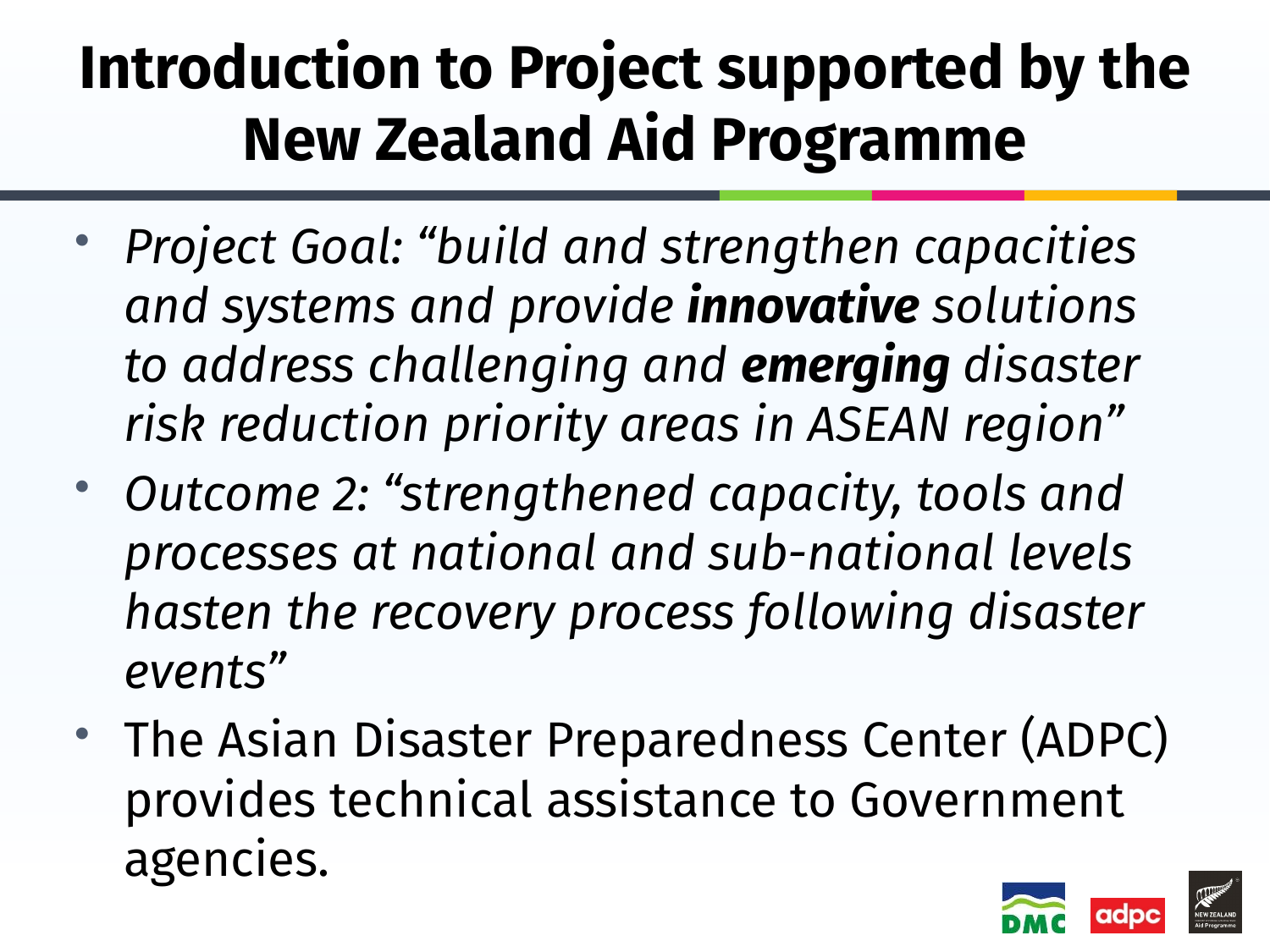

# Introduction to Project supported by the New Zealand Aid Programme
Project Goal: “build and strengthen capacities and systems and provide innovative solutions to address challenging and emerging disaster risk reduction priority areas in ASEAN region”
Outcome 2: “strengthened capacity, tools and processes at national and sub-national levels hasten the recovery process following disaster events”
The Asian Disaster Preparedness Center (ADPC) provides technical assistance to Government agencies.